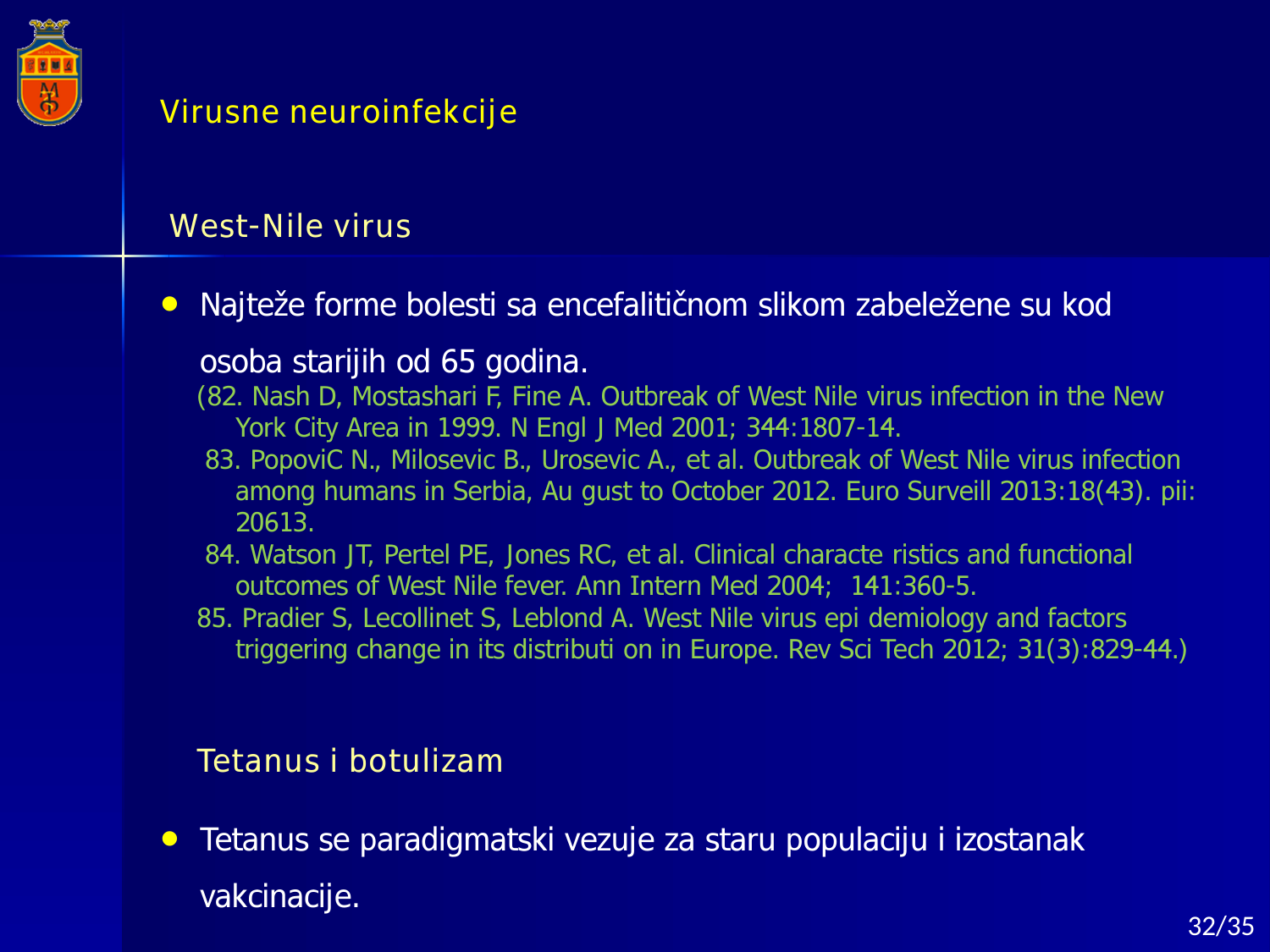

Virusne neuroinfekcije

 West-Nile virus
Najteže forme bolesti sa encefalitičnom slikom zabeležene su kod osoba starijih od 65 godina.
(82. Nash D, Mostashari F, Fine A. Outbreak of West Nile virus infection in the New York City Area in 1999. N Engl J Med 2001; 344:1807-14.
 83. PopoviC N., Milosevic B., Urosevic A., et al. Outbreak of West Nile virus infection among humans in Serbia, Au­ gust to October 2012. Euro Surveill 2013:18(43). pii: 20613.
 84. Watson JT, Pertel PE, Jones RC, et al. Clinical characte­ ristics and functional outcomes of West Nile fever. Ann Intern Med 2004;  141:360-5.
85. Pradier S, Lecollinet S, Leblond A. West Nile virus epi­ demiology and factors triggering change in its distributi­ on in Europe. Rev Sci Tech 2012; 31(3):829-44.)

Tetanus i botulizam
Tetanus se paradigmatski vezuje za staru populaciju i izostanak vakcinacije.
32/35